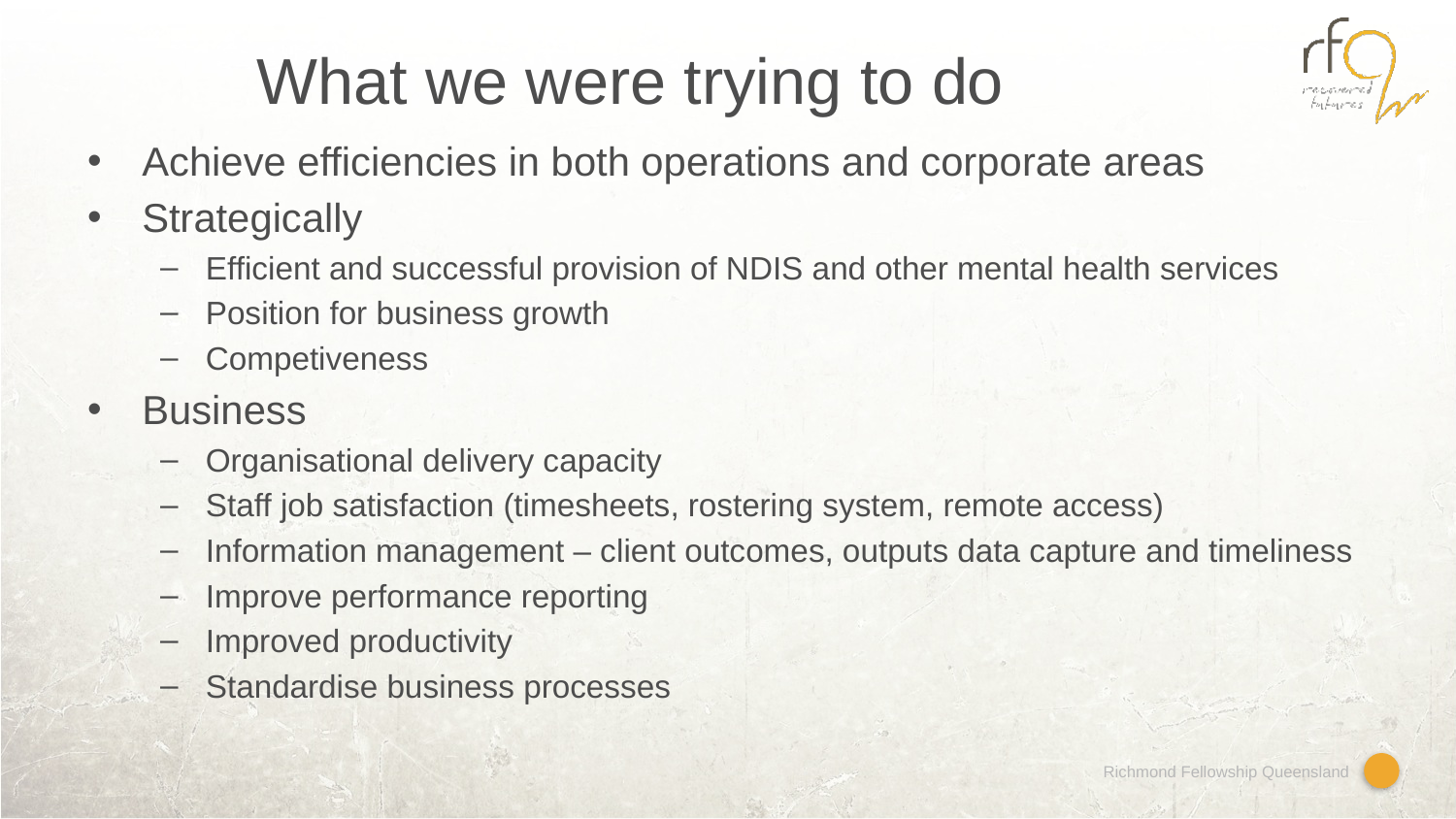

# What we were trying to do
Achieve efficiencies in both operations and corporate areas
Strategically
Efficient and successful provision of NDIS and other mental health services
Position for business growth
Competiveness
Business
Organisational delivery capacity
Staff job satisfaction (timesheets, rostering system, remote access)
Information management – client outcomes, outputs data capture and timeliness
Improve performance reporting
Improved productivity
Standardise business processes